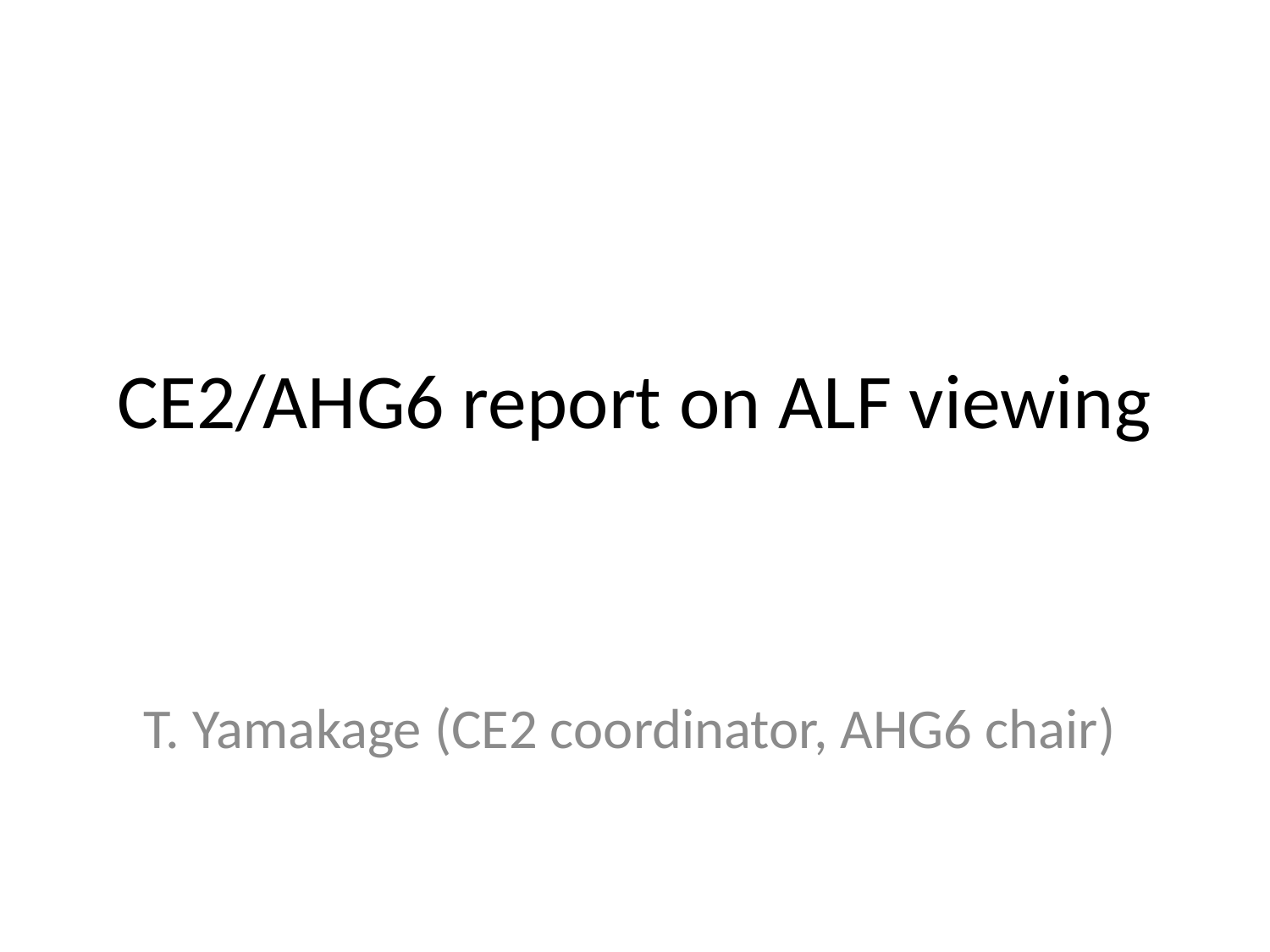

# CE2/AHG6 report on ALF viewing
T. Yamakage (CE2 coordinator, AHG6 chair)